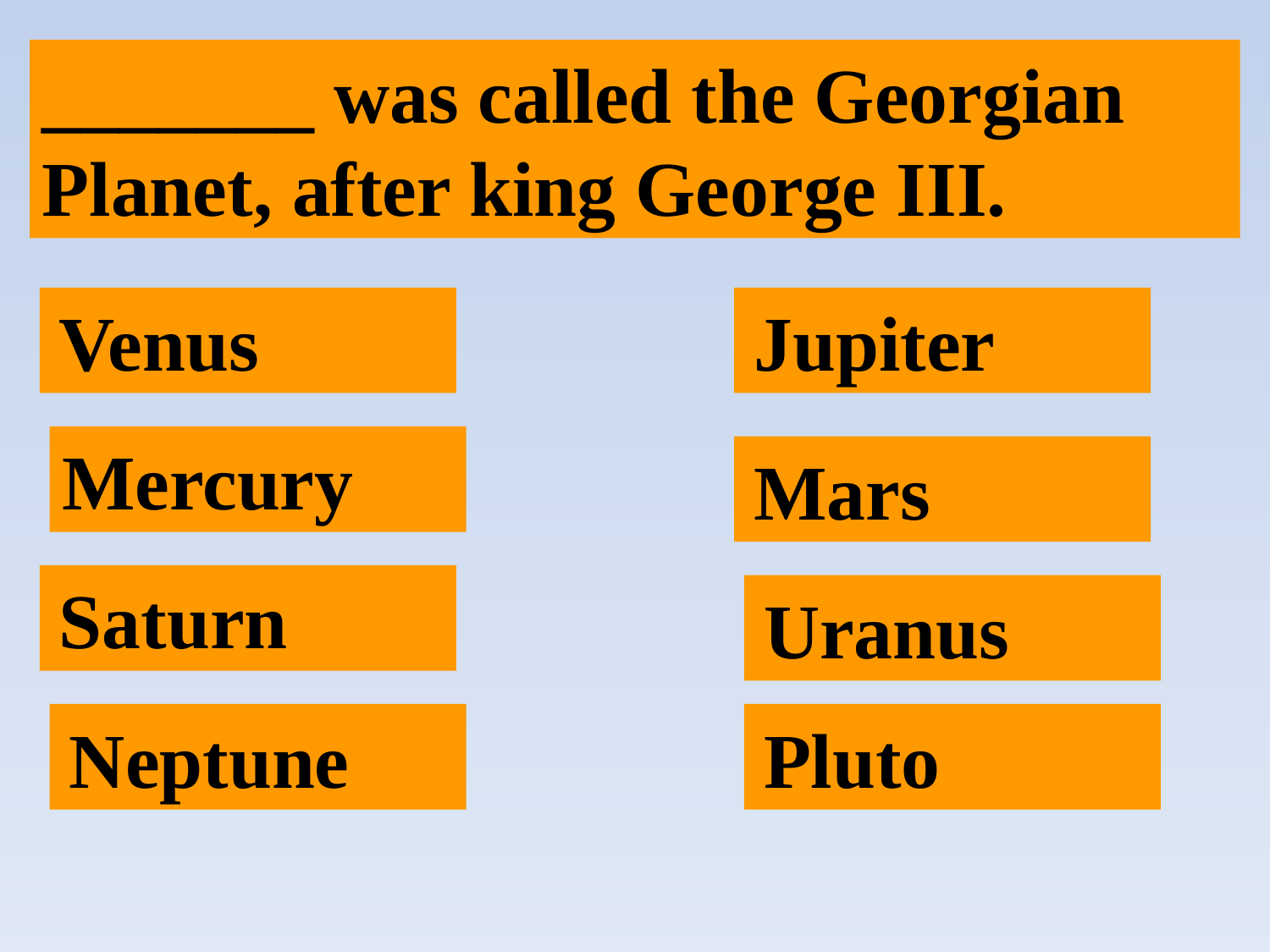

_______ was called the Georgian Planet, after king George III.
 Venus
 Jupiter
Mercury
 Mars
 Saturn
 Uranus
 Neptune
 Pluto